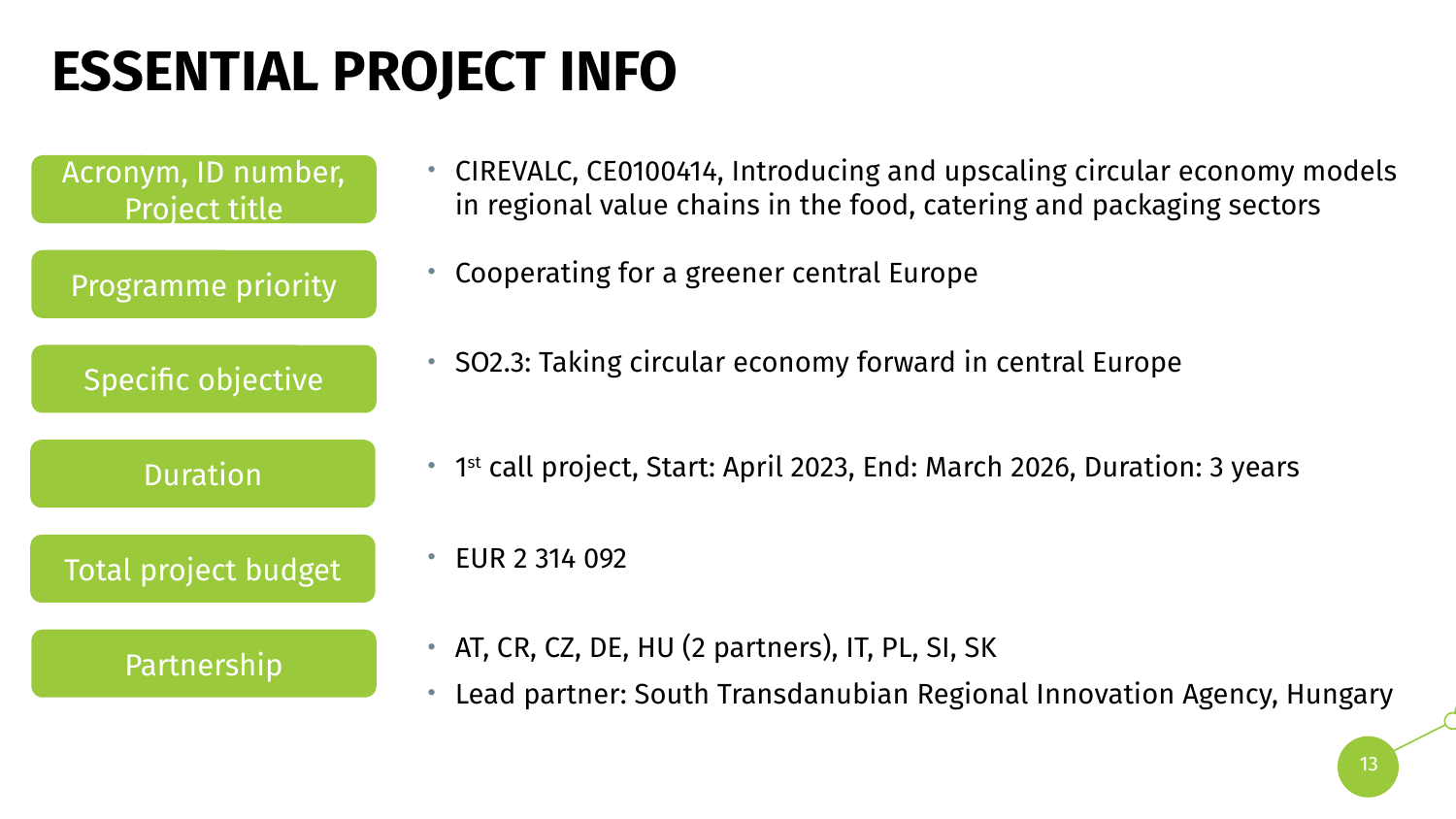

# Essential project info
CIREVALC, CE0100414, Introducing and upscaling circular economy models in regional value chains in the food, catering and packaging sectors

Acronym, ID number, Project title
Programme priority
Cooperating for a greener central Europe
SO2.3: Taking circular economy forward in central Europe
Specific objective
Duration
1st call project, Start: April 2023, End: March 2026, Duration: 3 years
Total project budget
EUR 2 314 092
Partnership
AT, CR, CZ, DE, HU (2 partners), IT, PL, SI, SK
Lead partner: South Transdanubian Regional Innovation Agency, Hungary